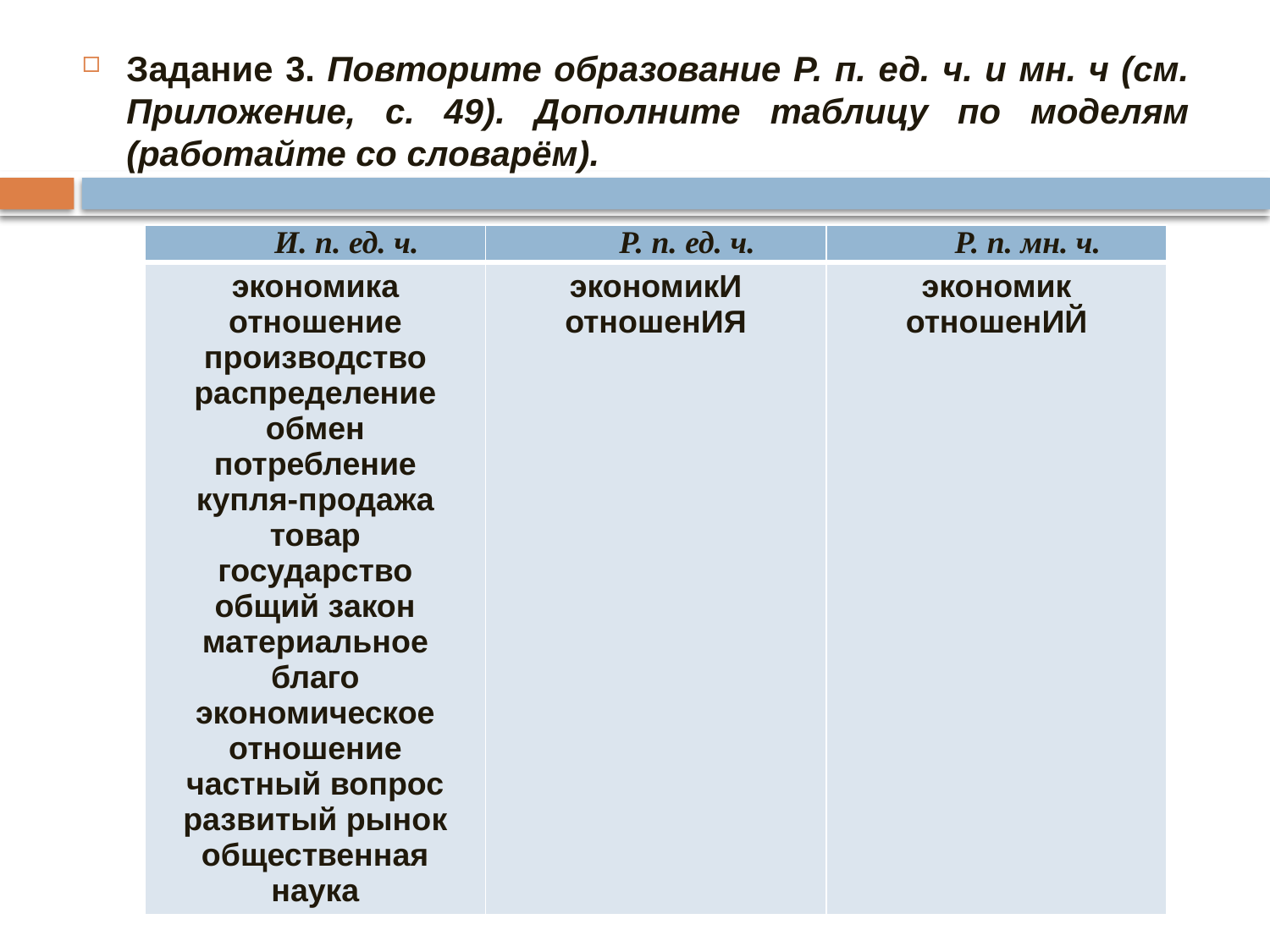

Задание 3. Повторите образование Р. п. ед. ч. и мн. ч (см. Приложение, с. 49). Дополните таблицу по моделям (работайте со словарём).

| И. п. ед. ч. | Р. п. ед. ч. | Р. п. мн. ч. |
| --- | --- | --- |
| экономика отношение производство распределение обмен потребление купля-продажа товар государство общий закон материальное благо экономическое отношение частный вопрос развитый рынок общественная наука | экономикИ отношенИЯ | экономик отношенИЙ |